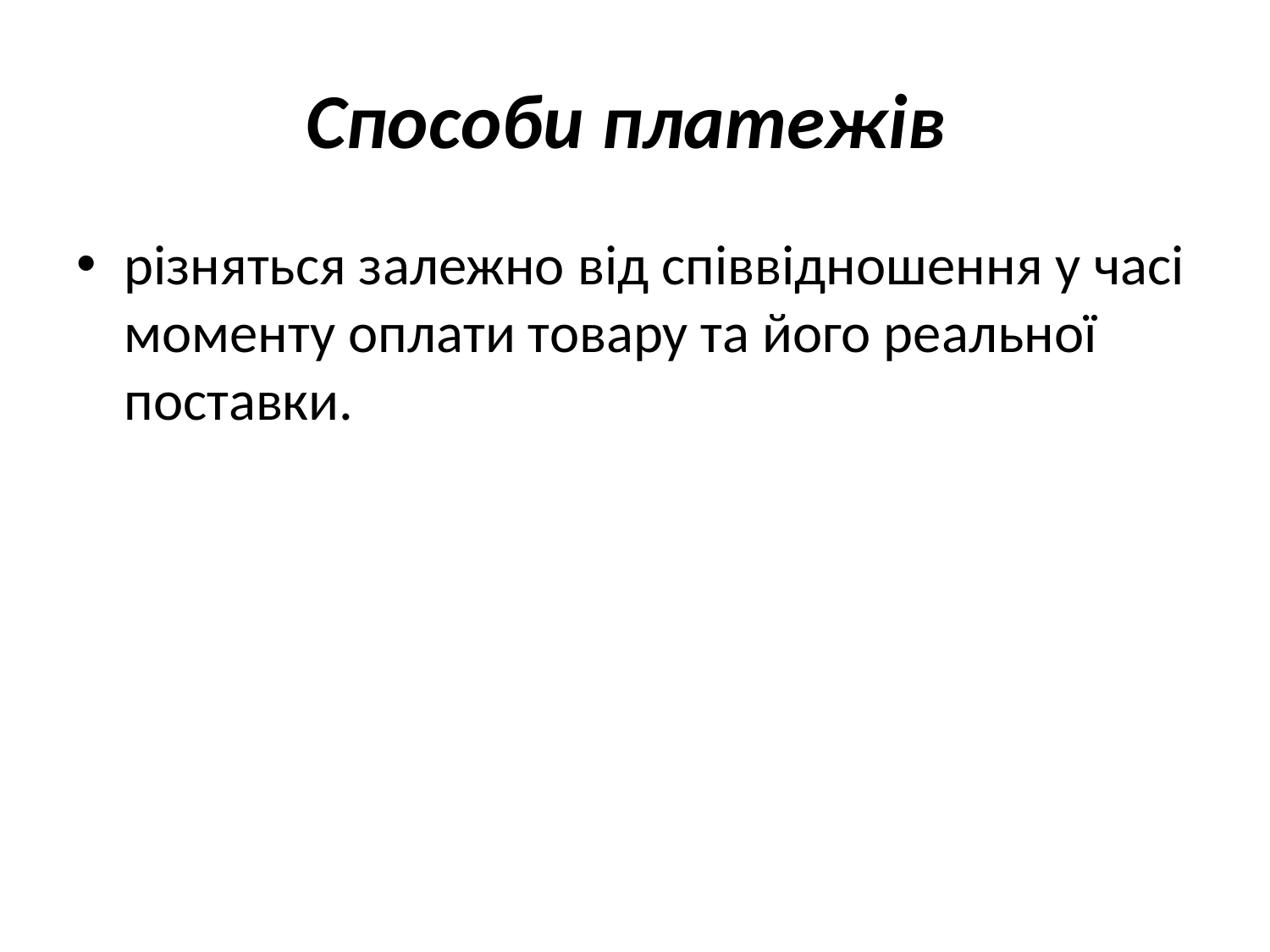

# Способи платежів
різняться залежно від співвідношення у часі моменту оплати товару та його реальної поставки.